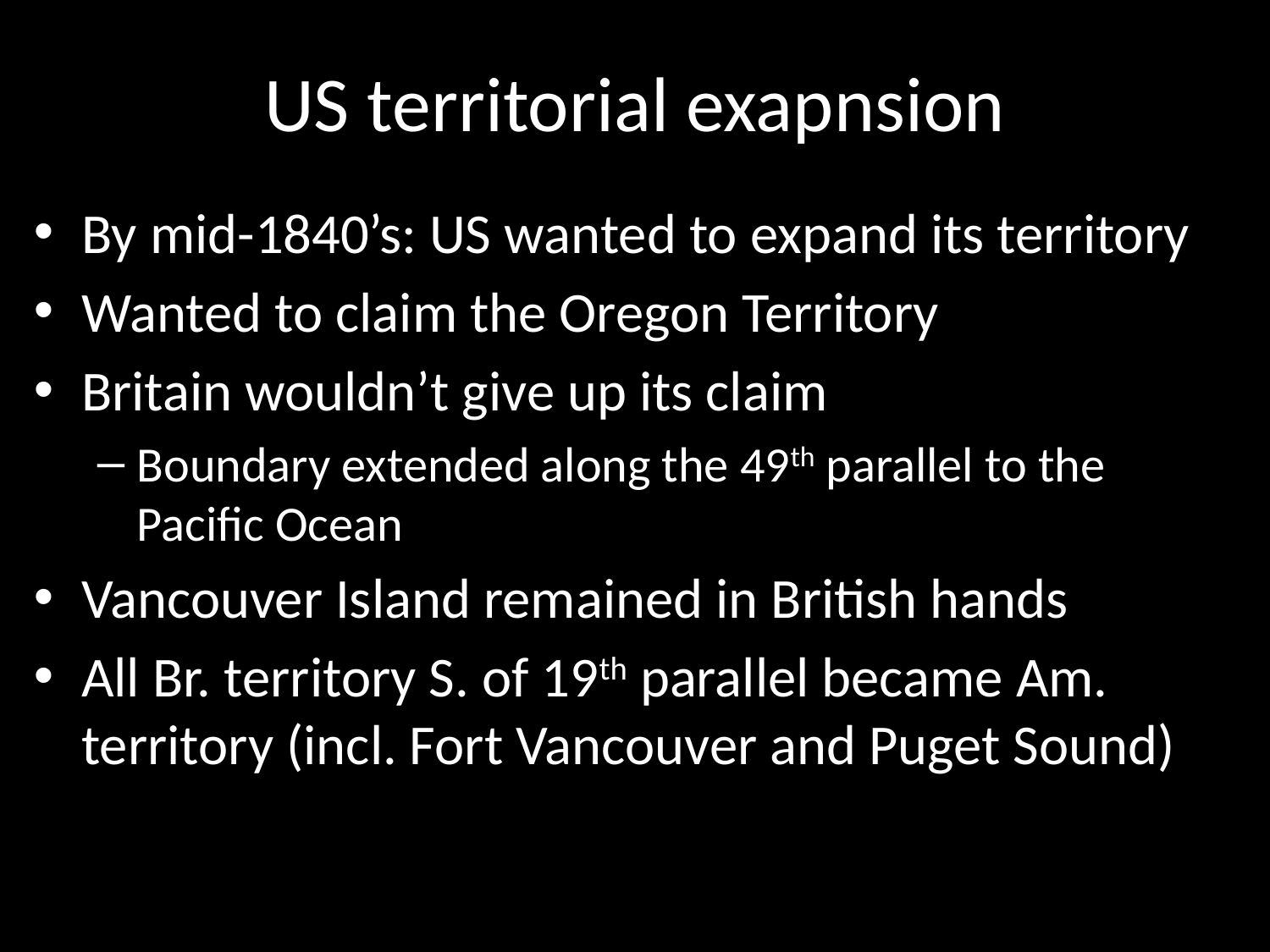

# US territorial exapnsion
By mid-1840’s: US wanted to expand its territory
Wanted to claim the Oregon Territory
Britain wouldn’t give up its claim
Boundary extended along the 49th parallel to the Pacific Ocean
Vancouver Island remained in British hands
All Br. territory S. of 19th parallel became Am. territory (incl. Fort Vancouver and Puget Sound)